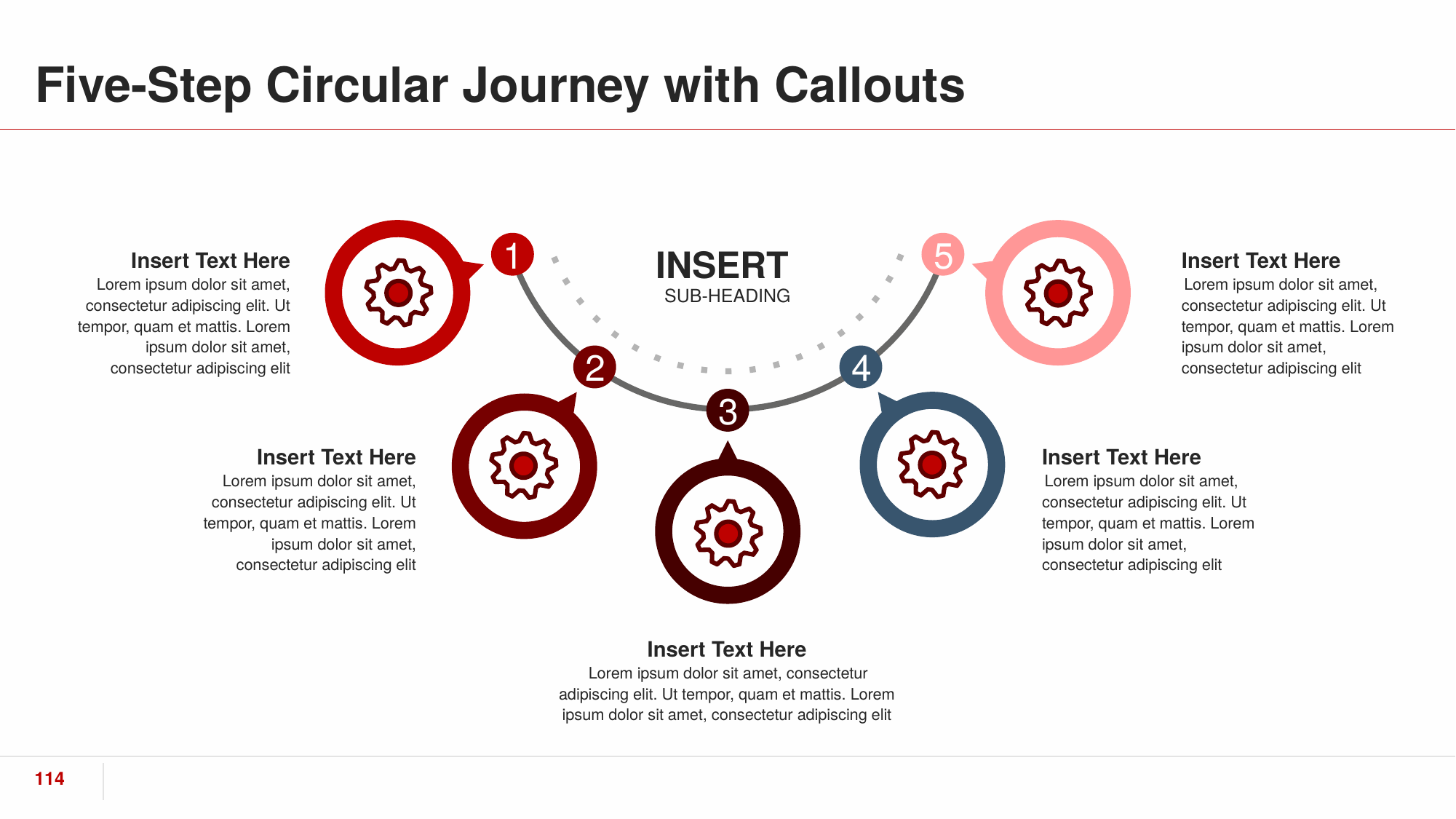

# Five-Step Circular Journey with Callouts

1
5
Insert Text Here
 Lorem ipsum dolor sit amet, consectetur adipiscing elit. Ut tempor, quam et mattis. Lorem ipsum dolor sit amet, consectetur adipiscing elit
Insert Text Here
 Lorem ipsum dolor sit amet, consectetur adipiscing elit. Ut tempor, quam et mattis. Lorem ipsum dolor sit amet, consectetur adipiscing elit
INSERT
SUB-HEADING

2
4
3

Insert Text Here
 Lorem ipsum dolor sit amet, consectetur adipiscing elit. Ut tempor, quam et mattis. Lorem ipsum dolor sit amet, consectetur adipiscing elit
Insert Text Here
 Lorem ipsum dolor sit amet, consectetur adipiscing elit. Ut tempor, quam et mattis. Lorem ipsum dolor sit amet, consectetur adipiscing elit

Insert Text Here
 Lorem ipsum dolor sit amet, consectetur adipiscing elit. Ut tempor, quam et mattis. Lorem ipsum dolor sit amet, consectetur adipiscing elit
114